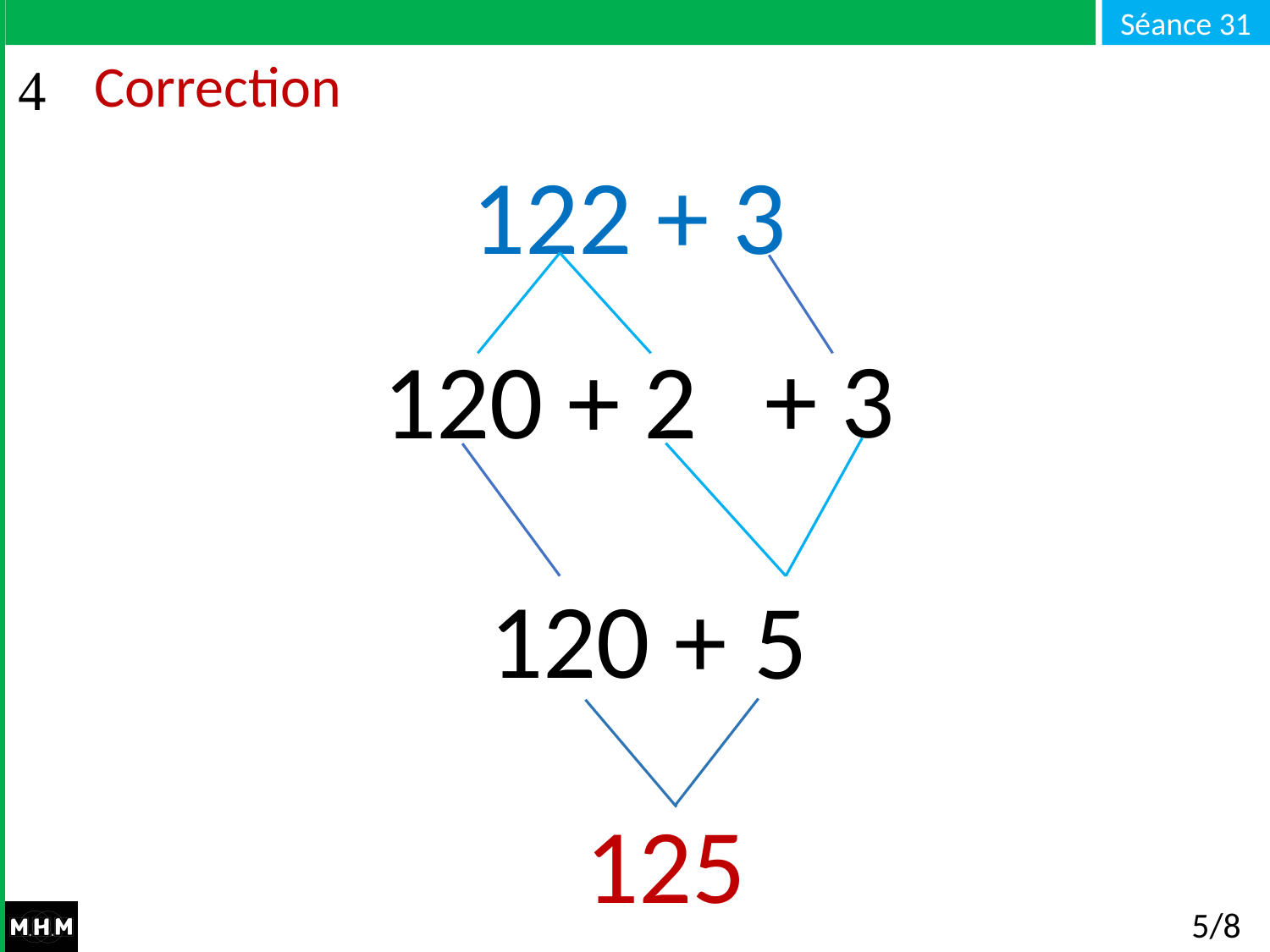

# Correction
122 + 3
+ 3
120 + 2
120 +
5
125
5/8